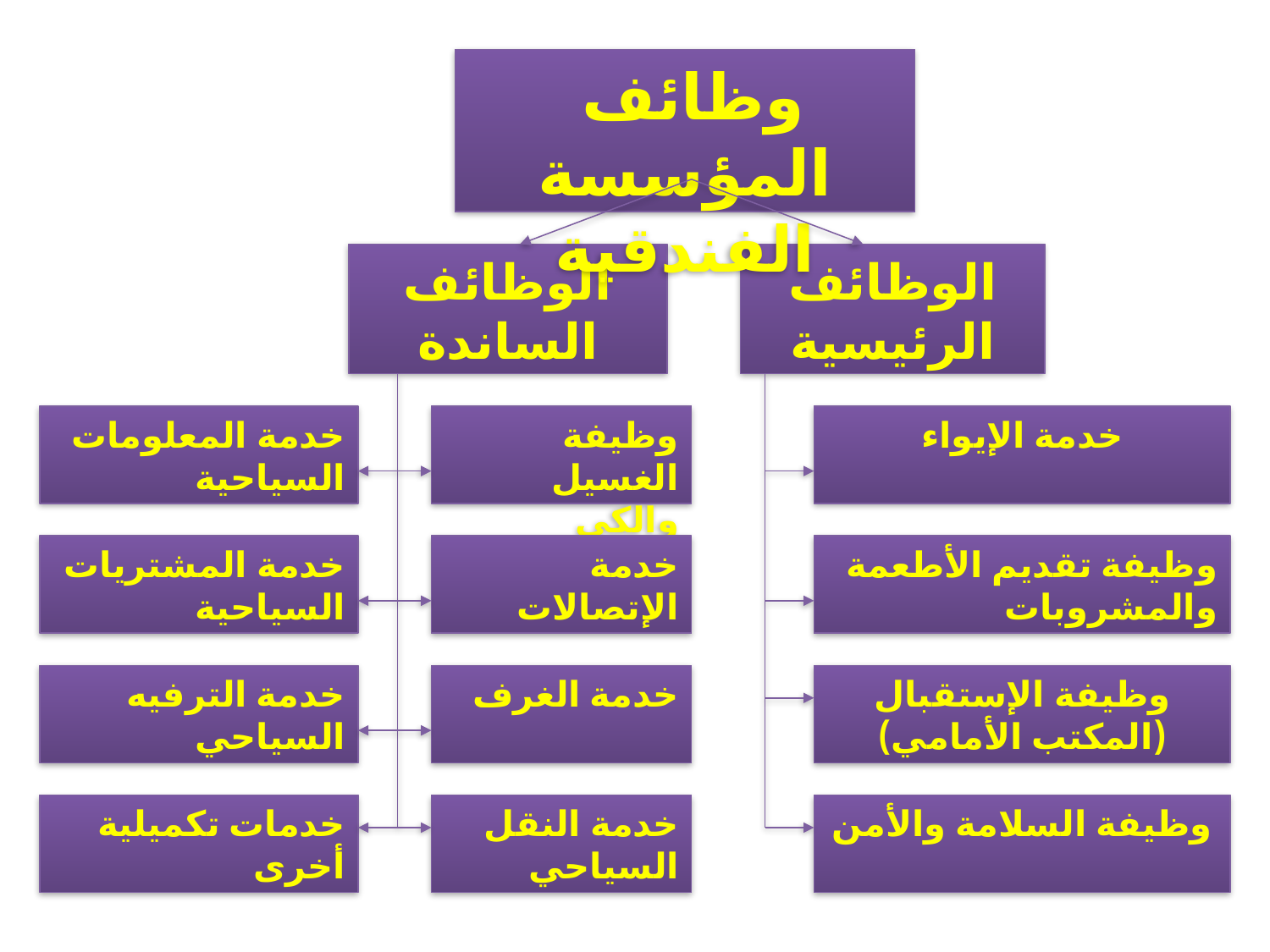

وظائف
المؤسسة الفندقية
الوظائف الساندة
الوظائف الرئيسية
خدمة المعلومات السياحية
خدمة المشتريات السياحية
خدمة الترفيه السياحي
خدمات تكميلية أخرى
وظيفة الغسيل والكي
خدمة الإتصالات
خدمة الغرف
خدمة النقل السياحي
خدمة الإيواء
وظيفة تقديم الأطعمة والمشروبات
وظيفة الإستقبال (المكتب الأمامي)
وظيفة السلامة والأمن